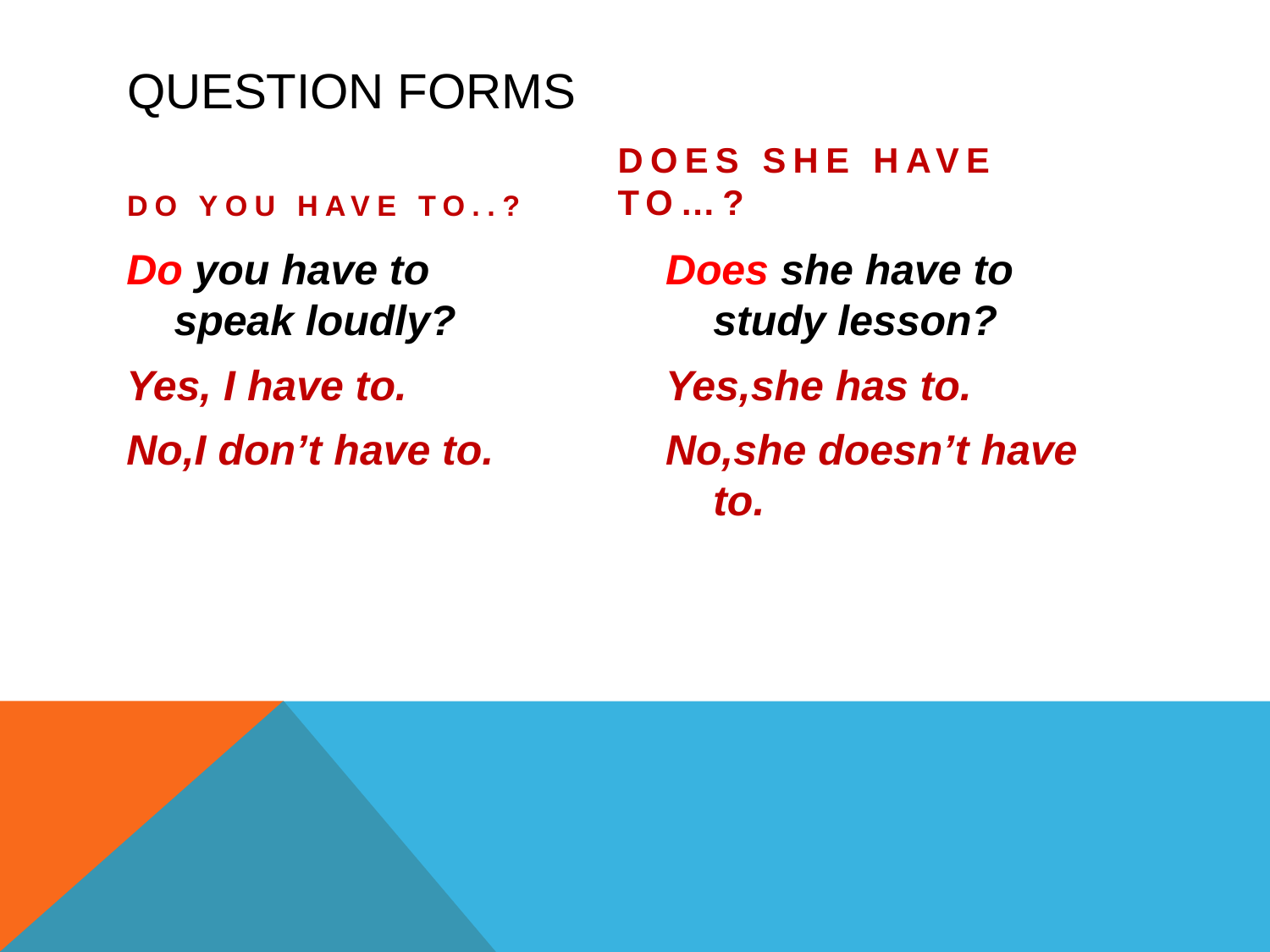

# Questıon forms
Do You have to..?
Does she have to…?
Do you have to speak loudly?
Yes, I have to.
No,I don’t have to.
Does she have to study lesson?
Yes,she has to.
No,she doesn’t have to.